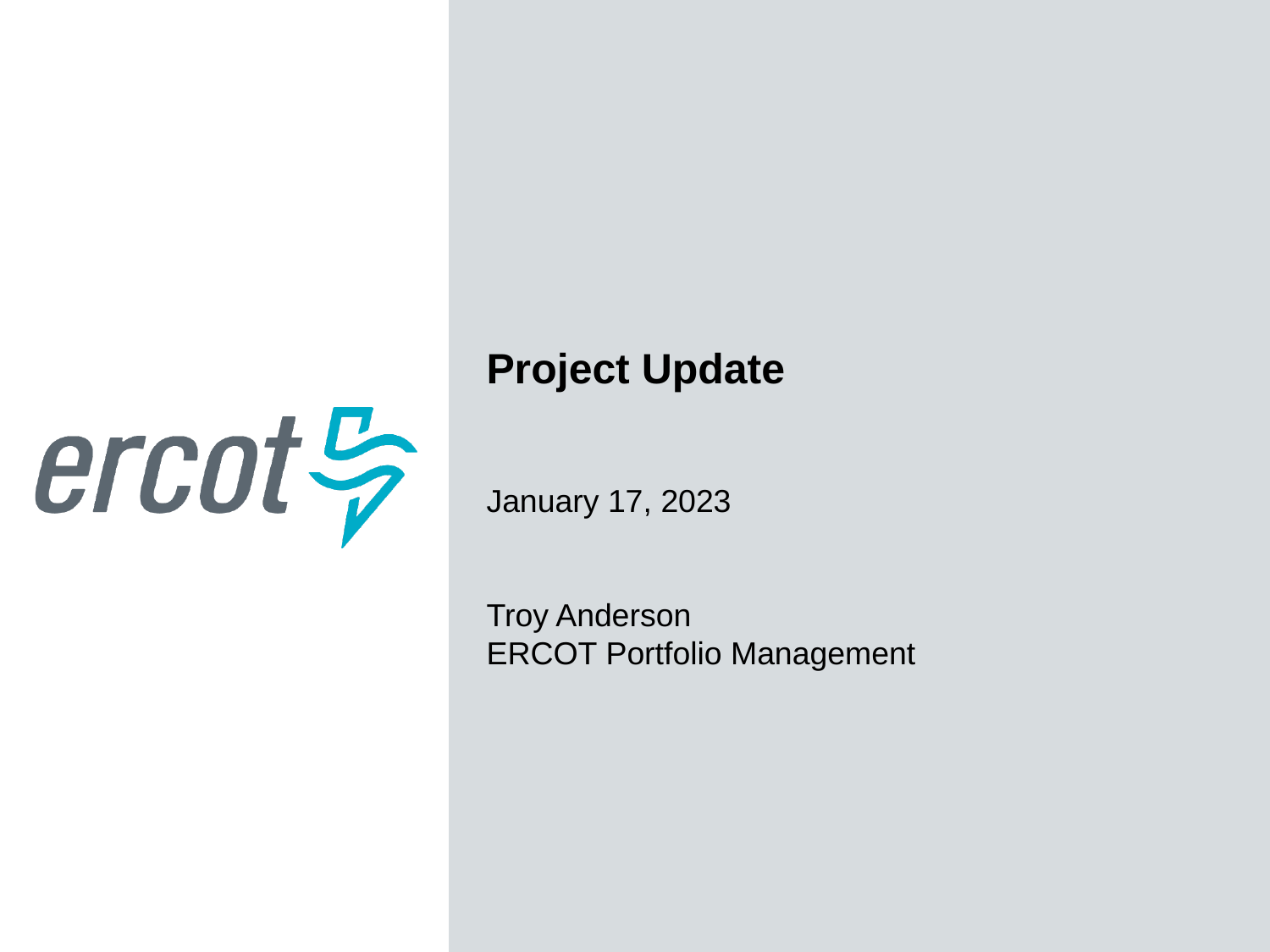

Project Update

January 17, 2023

Troy Anderson
ERCOT Portfolio Management